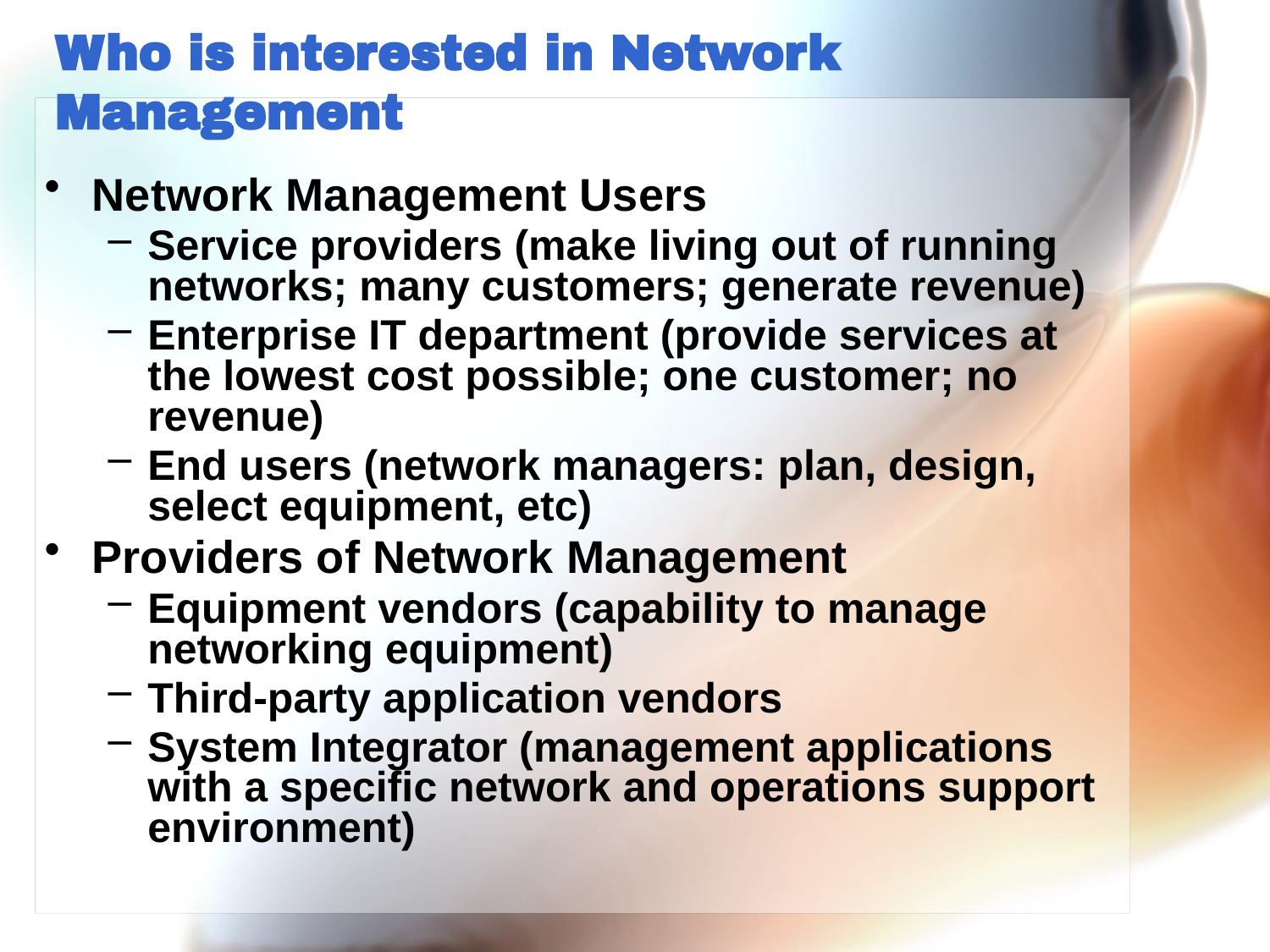

# Who is interested in Network Management
Network Management Users
Service providers (make living out of running networks; many customers; generate revenue)
Enterprise IT department (provide services at the lowest cost possible; one customer; no revenue)
End users (network managers: plan, design, select equipment, etc)
Providers of Network Management
Equipment vendors (capability to manage networking equipment)
Third-party application vendors
System Integrator (management applications with a specific network and operations support environment)